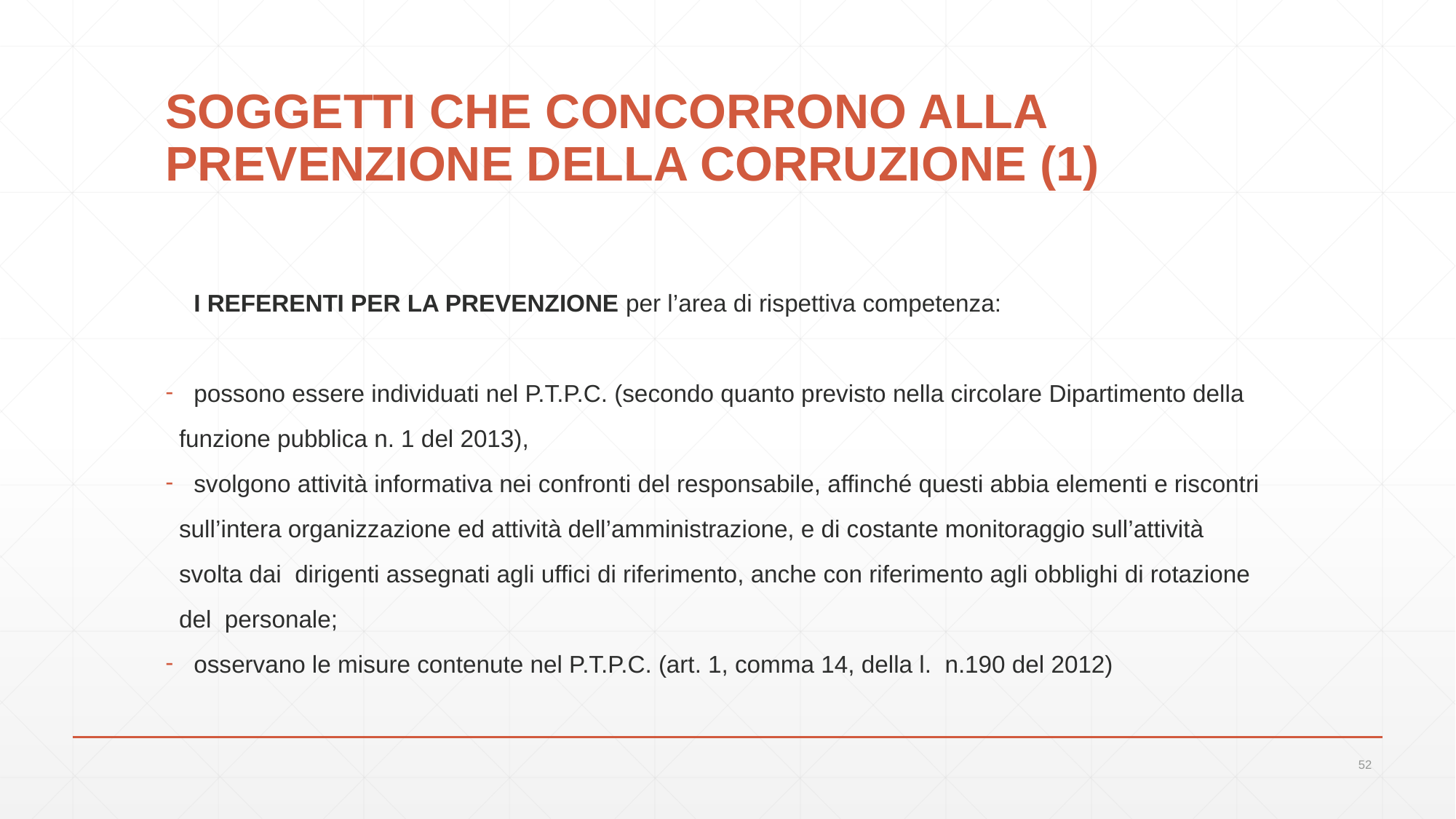

# SOGGETTI CHE CONCORRONO ALLA PREVENZIONE DELLA CORRUZIONE (1)

 	I REFERENTI PER LA PREVENZIONE per l’area di rispettiva competenza:

possono essere individuati nel P.T.P.C. (secondo quanto previsto nella circolare Dipartimento della
  funzione pubblica n. 1 del 2013),
svolgono attività informativa nei confronti del responsabile, affinché questi abbia elementi e riscontri
  sull’intera organizzazione ed attività dell’amministrazione, e di costante monitoraggio sull’attività
  svolta dai  dirigenti assegnati agli uffici di riferimento, anche con riferimento agli obblighi di rotazione
  del  personale;
osservano le misure contenute nel P.T.P.C. (art. 1, comma 14, della l.  n.190 del 2012)

52